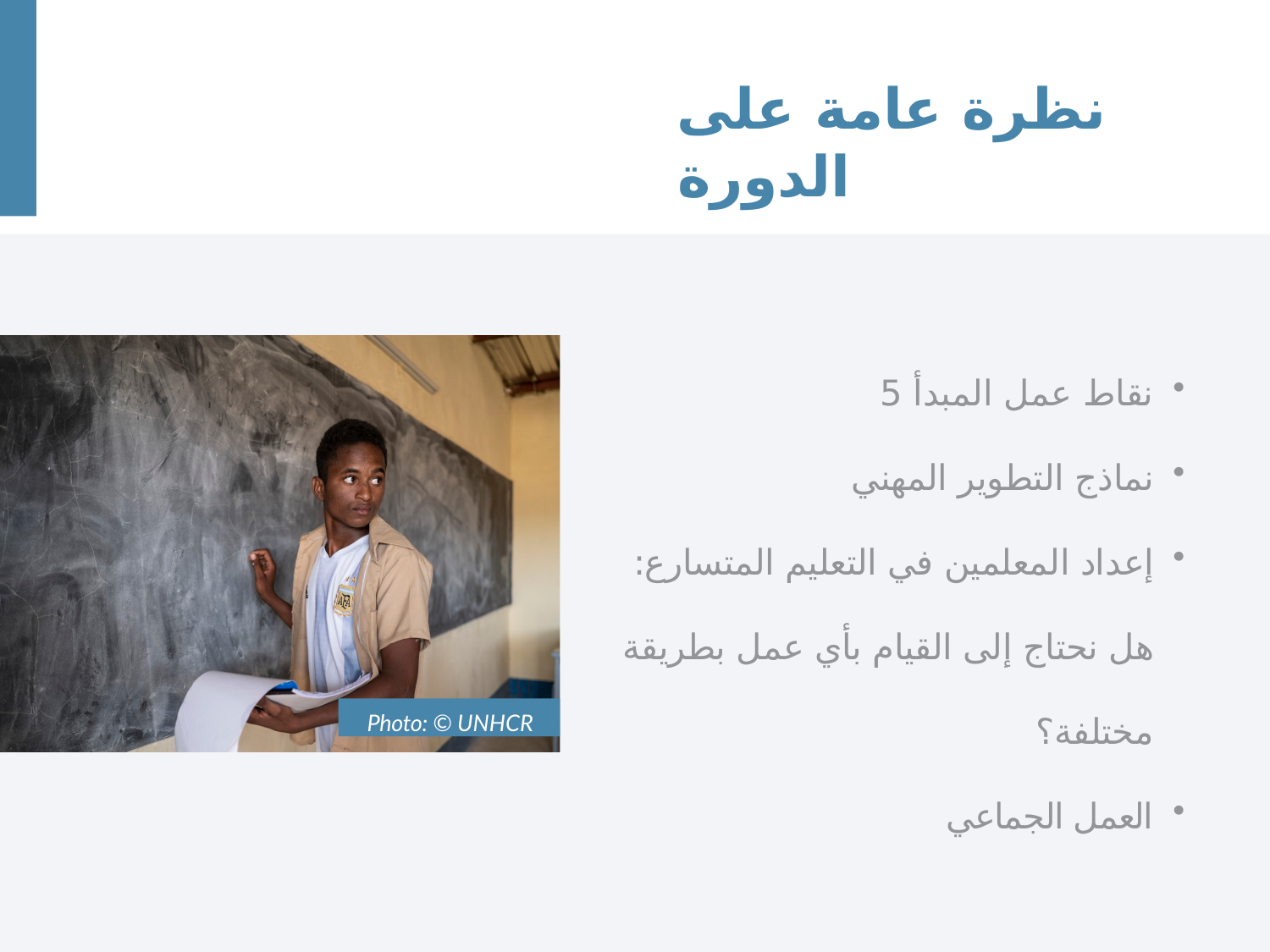

# نظرة عامة على الدورة

نقاط عمل المبدأ 5
نماذج التطوير المهني
إعداد المعلمين في التعليم المتسارع: هل نحتاج إلى القيام بأي عمل بطريقة مختلفة؟
العمل الجماعي

Photo: © UNHCR